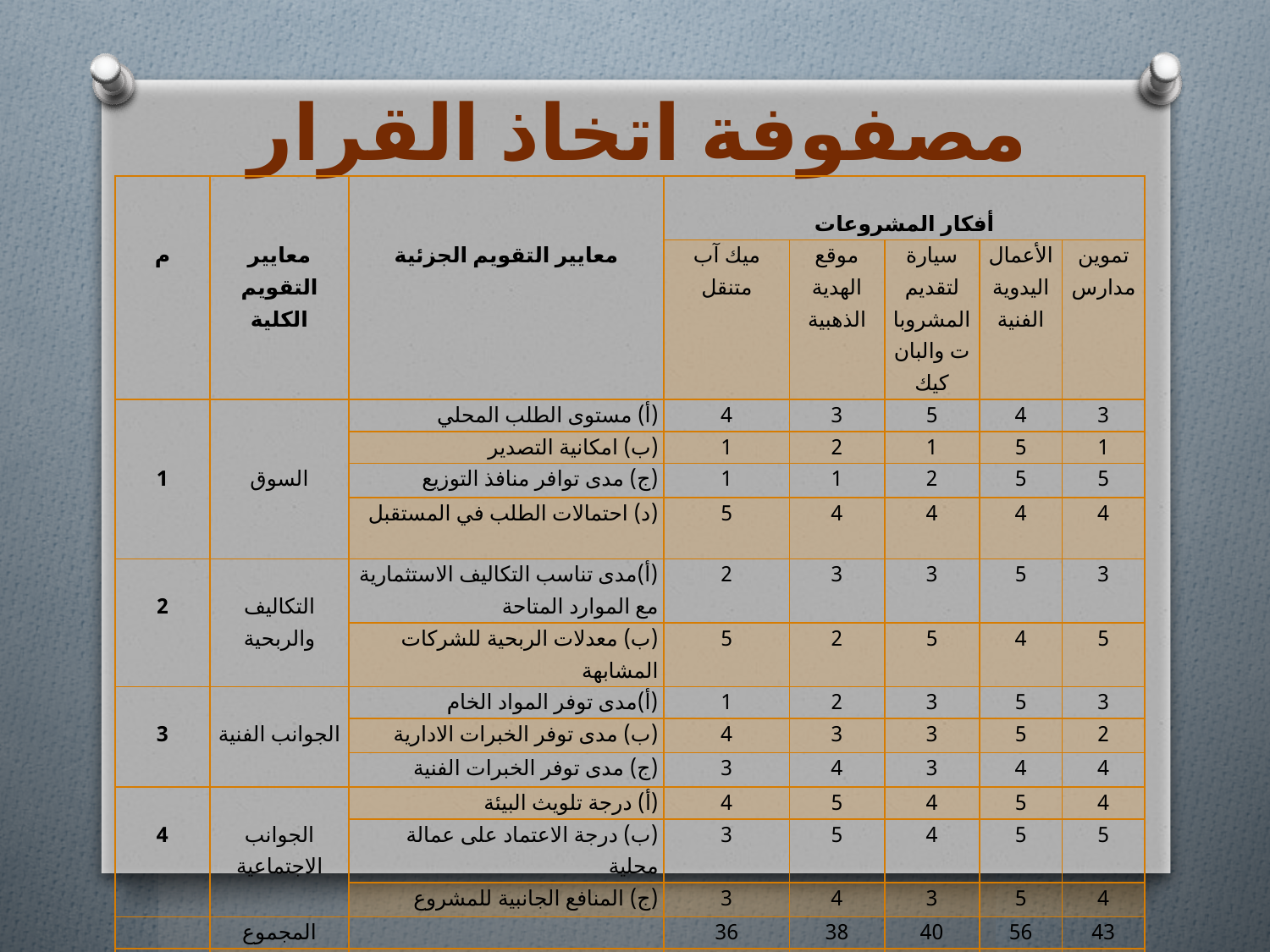

# مصفوفة اتخاذ القرار
| م | معايير التقويم الكلية | معايير التقويم الجزئية | أفكار المشروعات |  |  |  |  |
| --- | --- | --- | --- | --- | --- | --- | --- |
|  |  |  | ميك آب متنقل | موقع الهدية الذهبية | سيارة لتقديم المشروبات والبان كيك | الأعمال اليدوية الفنية | تموين مدارس |
| 1 | السوق | (أ) مستوى الطلب المحلي | 4 | 3 | 5 | 4 | 3 |
|  |  | (ب) امكانية التصدير | 1 | 2 | 1 | 5 | 1 |
|  |  | (ج) مدى توافر منافذ التوزيع | 1 | 1 | 2 | 5 | 5 |
|  |  | (د) احتمالات الطلب في المستقبل | 5 | 4 | 4 | 4 | 4 |
| 2 | التكاليف والربحية | (أ)مدى تناسب التكاليف الاستثمارية مع الموارد المتاحة | 2 | 3 | 3 | 5 | 3 |
|  |  | (ب) معدلات الربحية للشركات المشابهة | 5 | 2 | 5 | 4 | 5 |
| 3 | الجوانب الفنية | (أ)مدى توفر المواد الخام | 1 | 2 | 3 | 5 | 3 |
|  |  | (ب) مدى توفر الخبرات الادارية | 4 | 3 | 3 | 5 | 2 |
|  |  | (ج) مدى توفر الخبرات الفنية | 3 | 4 | 3 | 4 | 4 |
| 4 | الجوانب الاجتماعية | (أ) درجة تلويث البيئة | 4 | 5 | 4 | 5 | 4 |
|  |  | (ب) درجة الاعتماد على عمالة محلية | 3 | 5 | 4 | 5 | 5 |
|  |  | (ج) المنافع الجانبية للمشروع | 3 | 4 | 3 | 5 | 4 |
|  | المجموع |  | 36 | 38 | 40 | 56 | 43 |
|  | الترتيب |  | 5 | 4 | 3 | 1 | 2 |